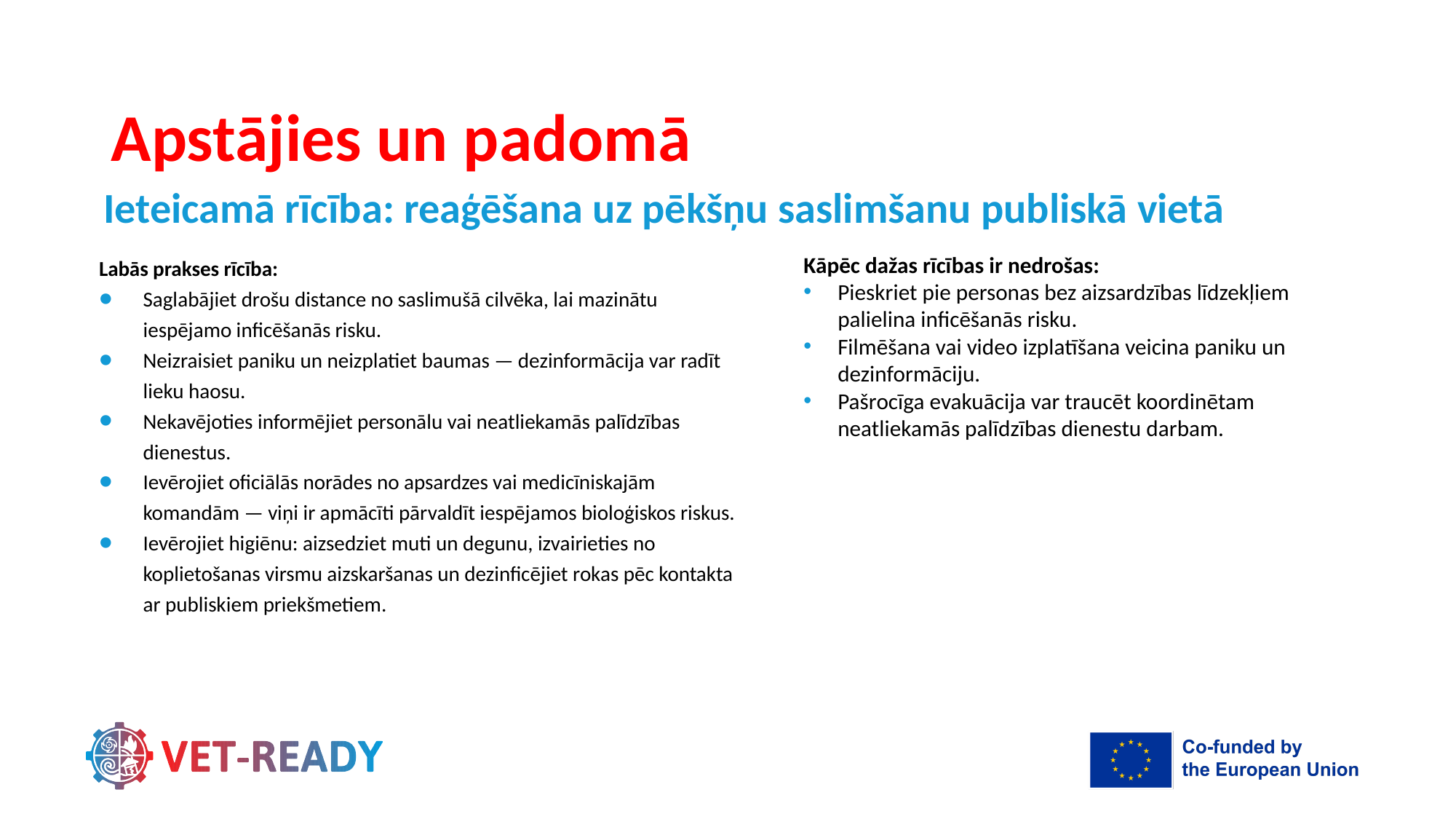

# Apstājies un padomā
Ieteicamā rīcība: reaģēšana uz pēkšņu saslimšanu publiskā vietā
Labās prakses rīcība:
Saglabājiet drošu distance no saslimušā cilvēka, lai mazinātu iespējamo inficēšanās risku.
Neizraisiet paniku un neizplatiet baumas — dezinformācija var radīt lieku haosu.
Nekavējoties informējiet personālu vai neatliekamās palīdzības dienestus.
Ievērojiet oficiālās norādes no apsardzes vai medicīniskajām komandām — viņi ir apmācīti pārvaldīt iespējamos bioloģiskos riskus.
Ievērojiet higiēnu: aizsedziet muti un degunu, izvairieties no koplietošanas virsmu aizskaršanas un dezinficējiet rokas pēc kontakta ar publiskiem priekšmetiem.
Kāpēc dažas rīcības ir nedrošas:
Pieskriet pie personas bez aizsardzības līdzekļiem palielina inficēšanās risku.
Filmēšana vai video izplatīšana veicina paniku un dezinformāciju.
Pašrocīga evakuācija var traucēt koordinētam neatliekamās palīdzības dienestu darbam.